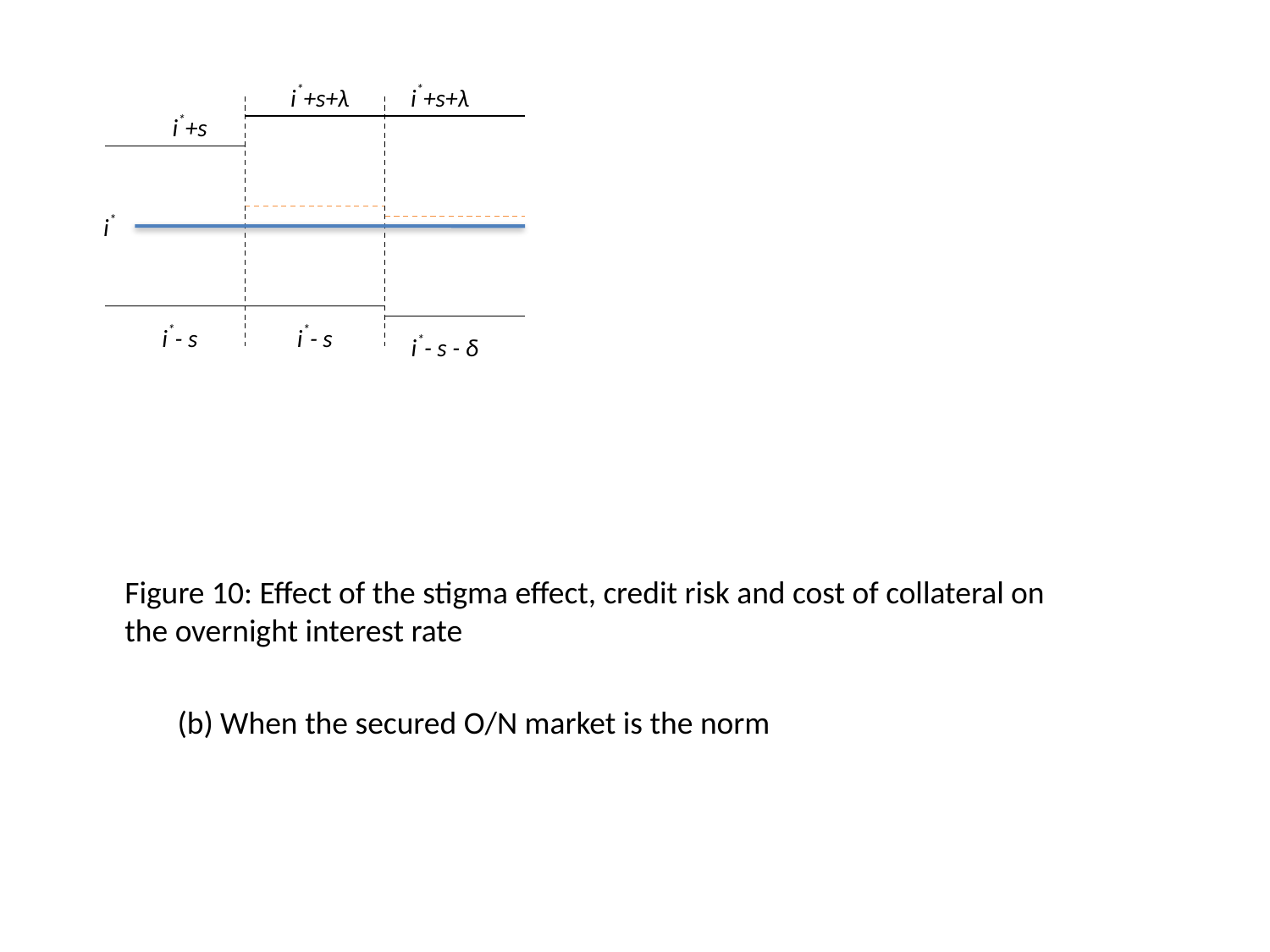

i*+s+λ
i*+s+λ
i*+s
i*
i*- s
i*- s
i*- s - δ
Figure 10: Effect of the stigma effect, credit risk and cost of collateral on the overnight interest rate
(b) When the secured O/N market is the norm